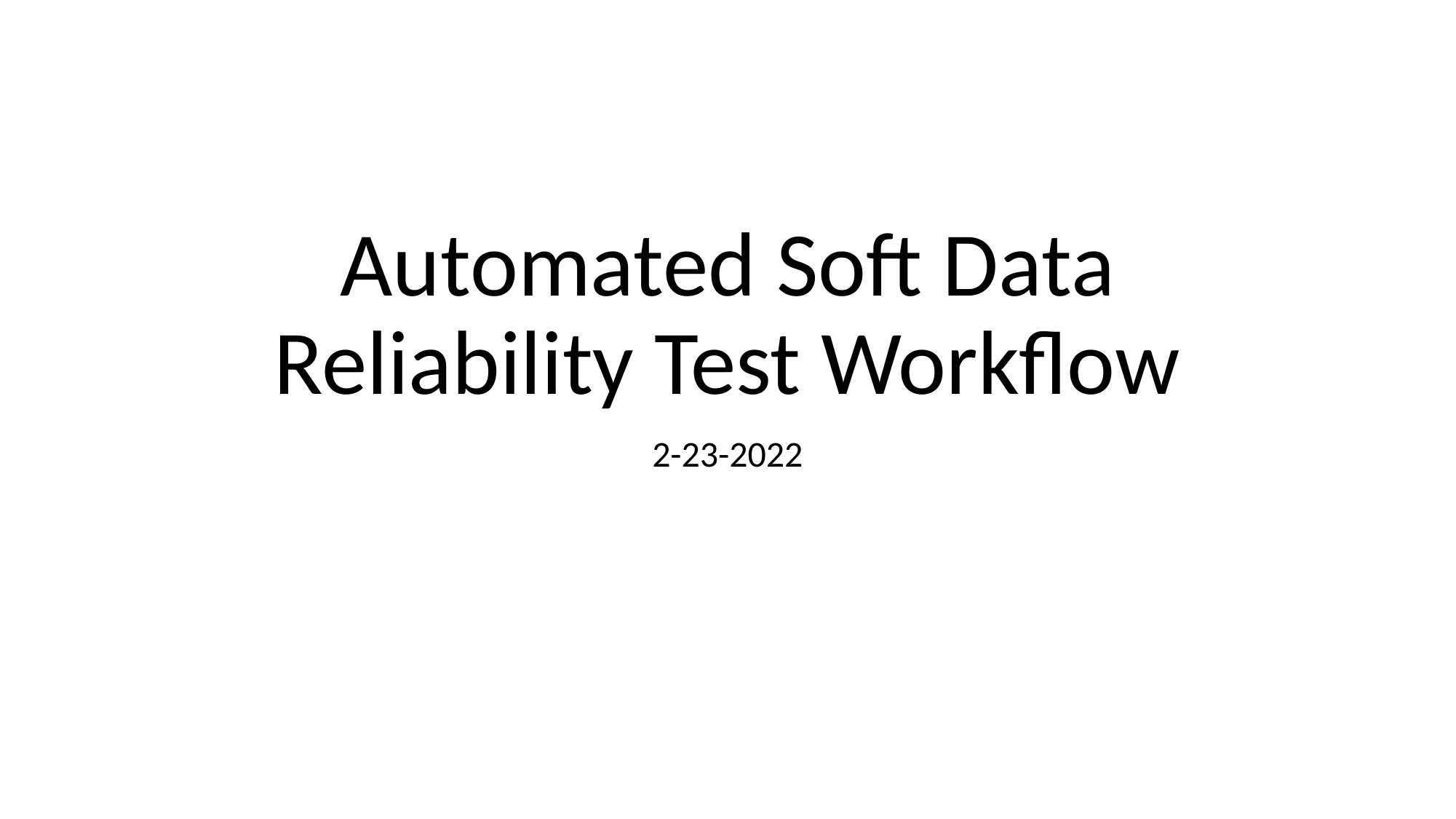

# Automated Soft Data Reliability Test Workflow
2-23-2022